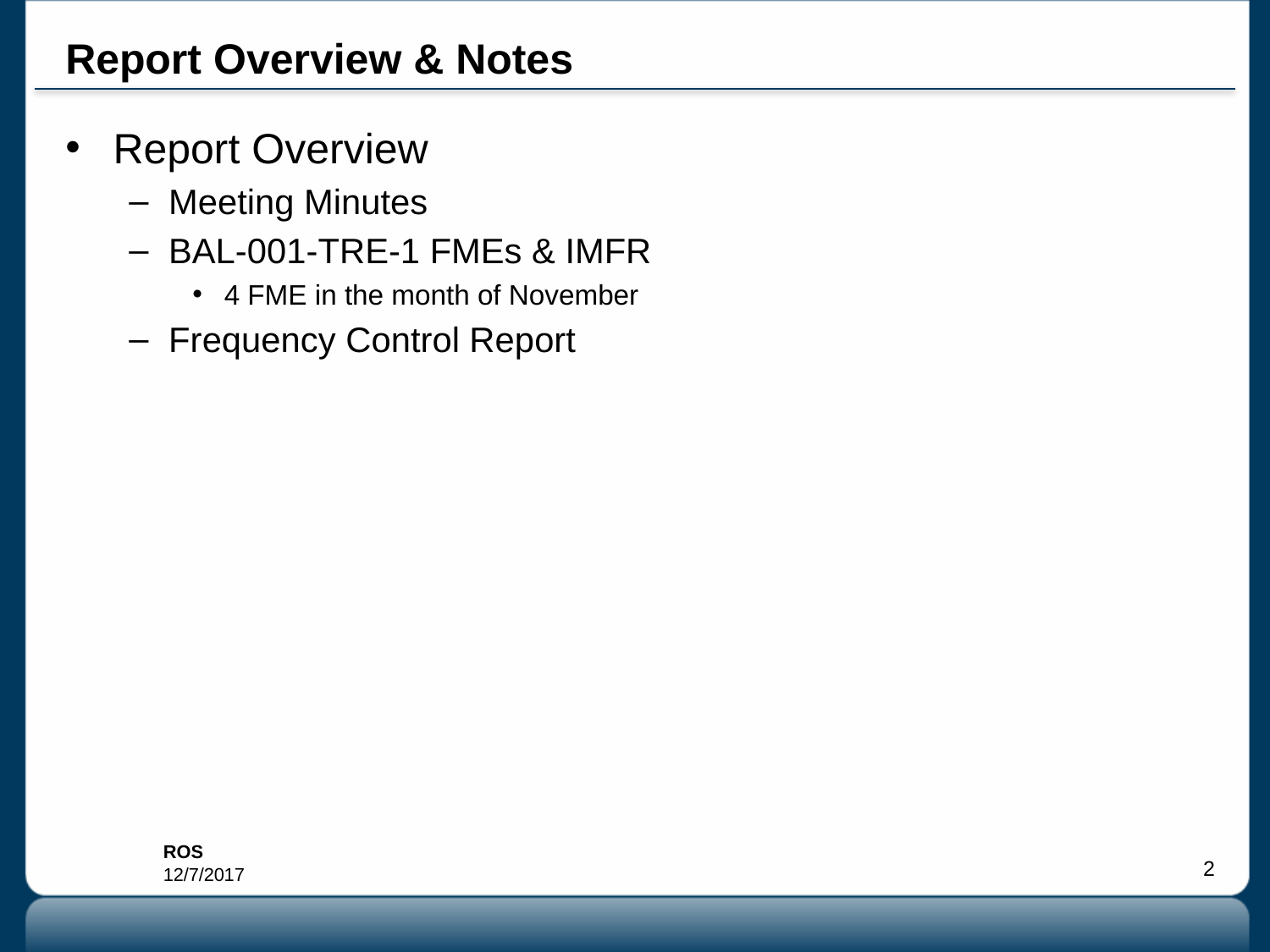

# Report Overview & Notes
Report Overview
Meeting Minutes
BAL-001-TRE-1 FMEs & IMFR
4 FME in the month of November
Frequency Control Report